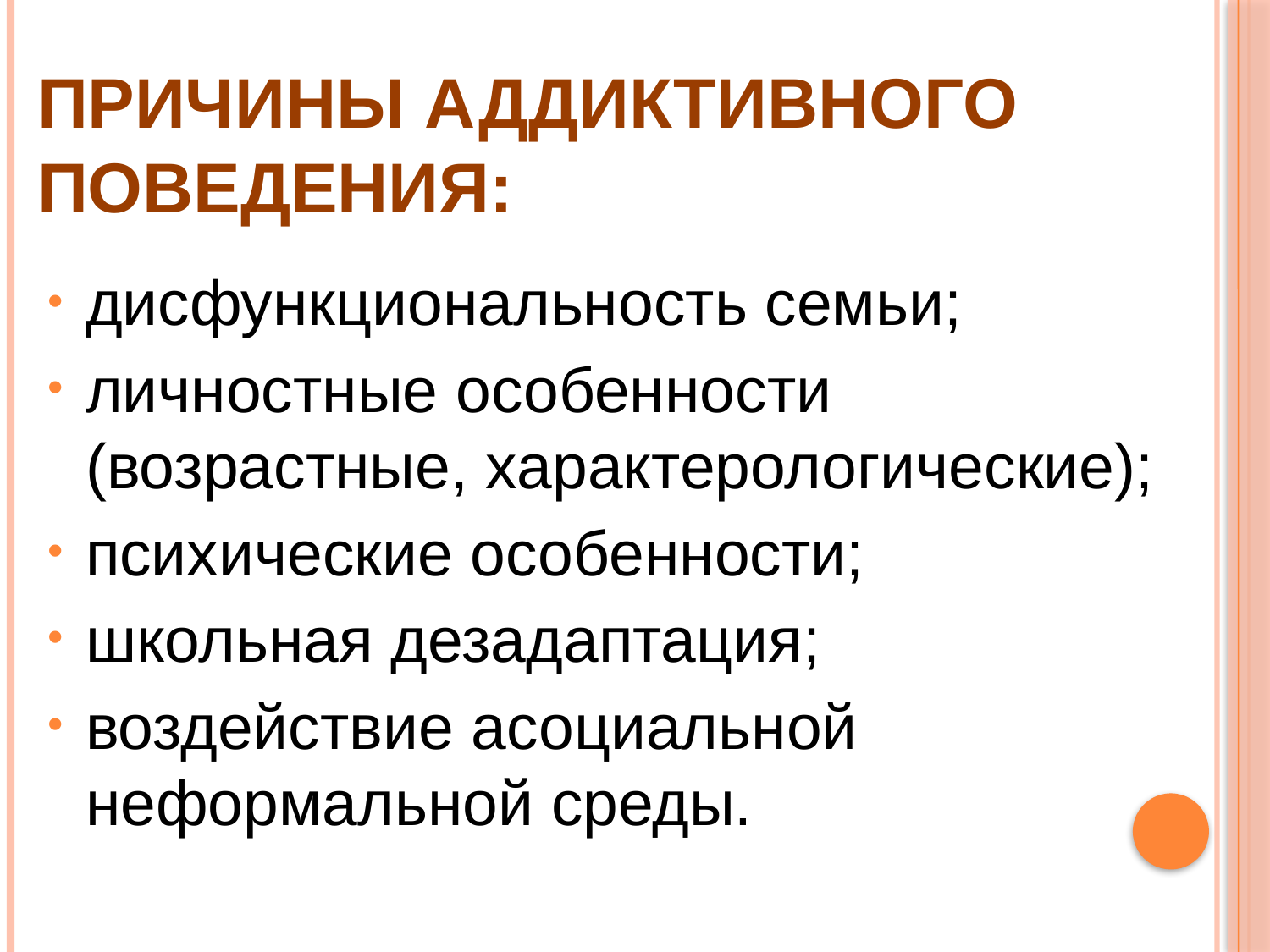

# Причины аддиктивного поведения:
дисфункциональность семьи;
личностные особенности (возрастные, характерологические);
психические особенности;
школьная дезадаптация;
воздействие асоциальной неформальной среды.